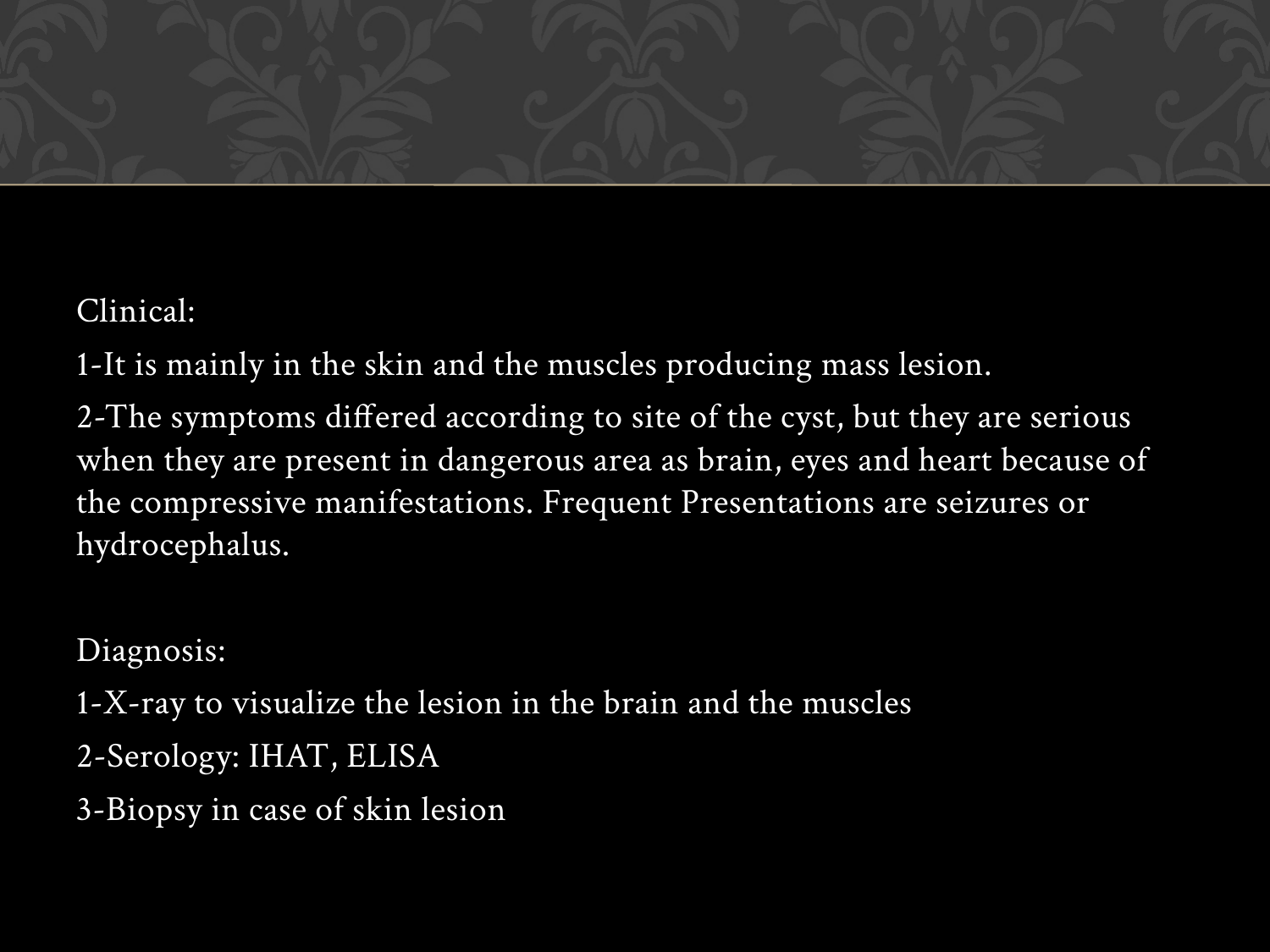

#
Clinical:
1-It is mainly in the skin and the muscles producing mass lesion.
2-The symptoms differed according to site of the cyst, but they are serious when they are present in dangerous area as brain, eyes and heart because of the compressive manifestations. Frequent Presentations are seizures or hydrocephalus.

Diagnosis:
1-X-ray to visualize the lesion in the brain and the muscles
2-Serology: IHAT, ELISA
3-Biopsy in case of skin lesion